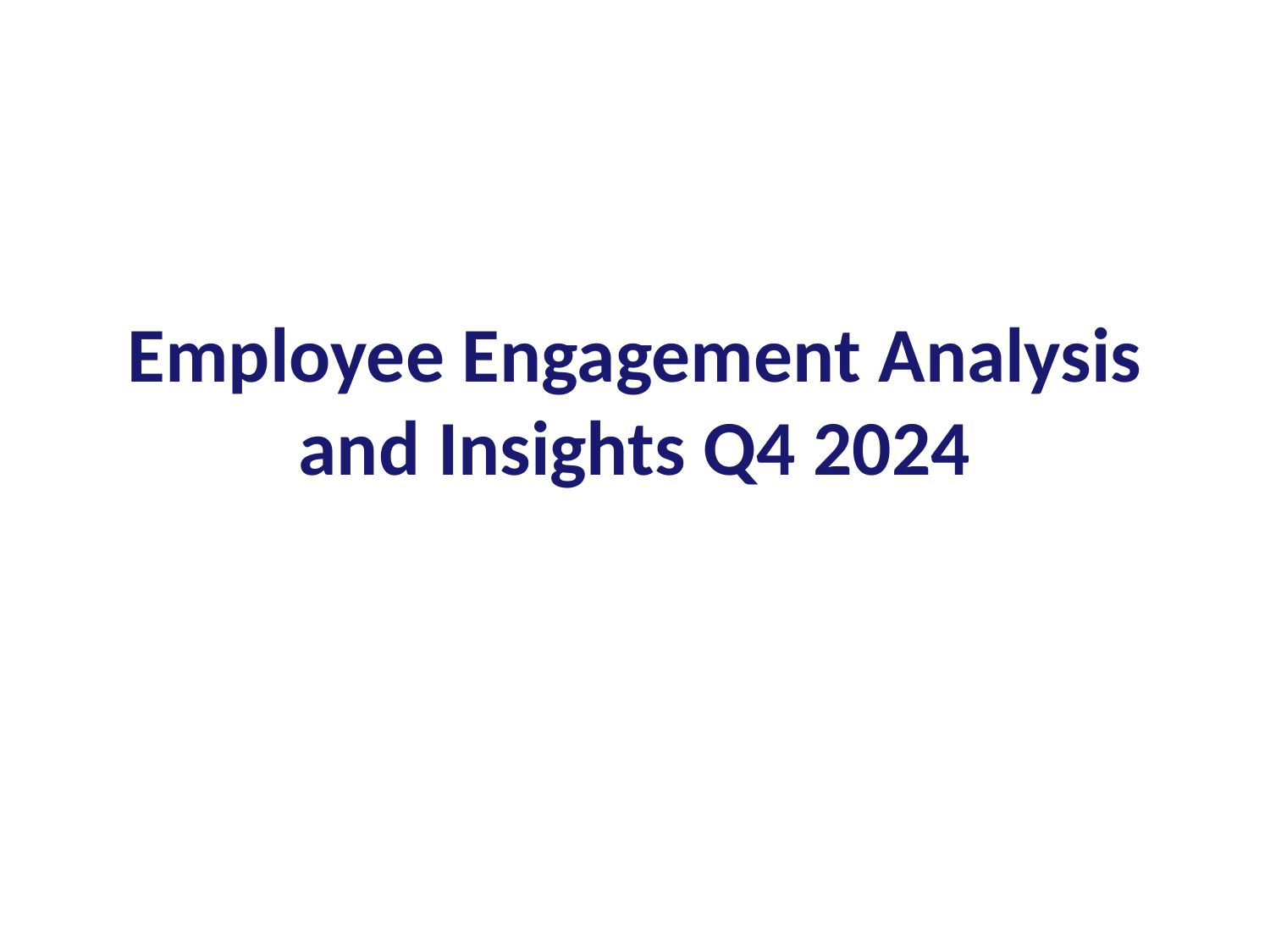

# Employee Engagement Analysis and Insights Q4 2024